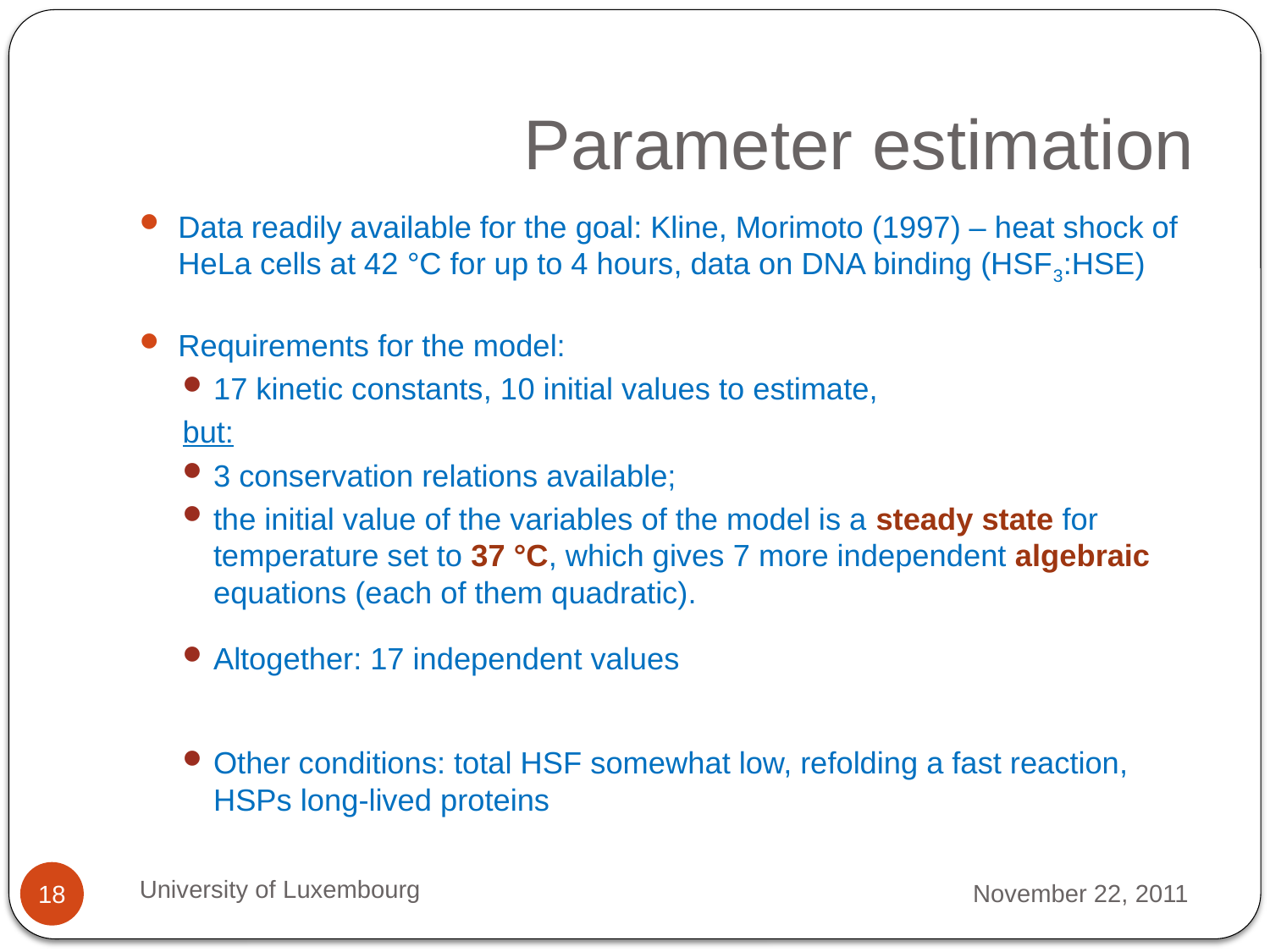

# Parameter estimation
Data readily available for the goal: Kline, Morimoto (1997) – heat shock of HeLa cells at 42 °C for up to 4 hours, data on DNA binding (HSF3:HSE)

Requirements for the model:
17 kinetic constants, 10 initial values to estimate,
but:
3 conservation relations available;
the initial value of the variables of the model is a steady state for temperature set to 37 °C, which gives 7 more independent algebraic equations (each of them quadratic).

Altogether: 17 independent values

Other conditions: total HSF somewhat low, refolding a fast reaction, HSPs long-lived proteins
University of Luxembourg
November 22, 2011
18